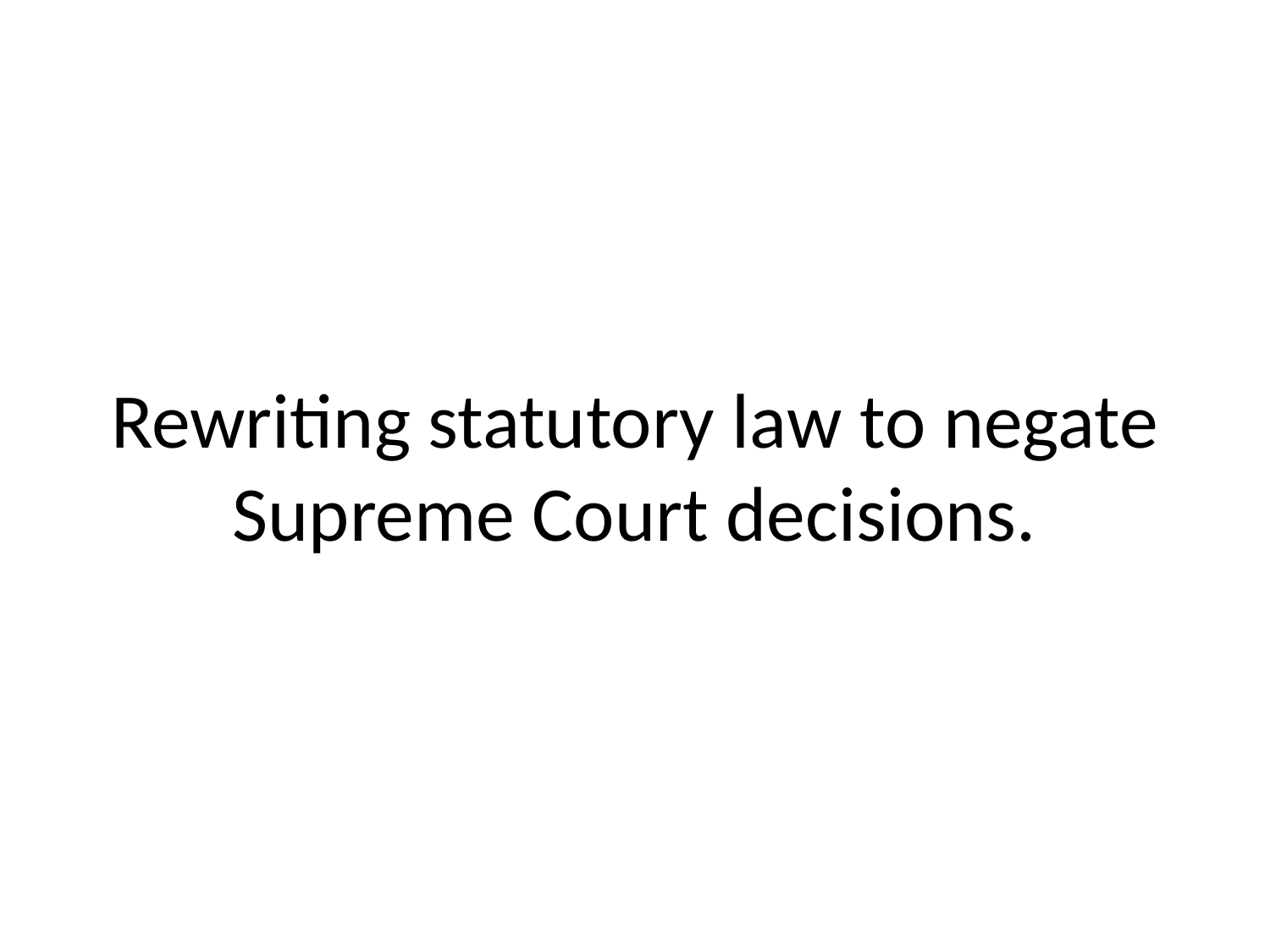

# Rewriting statutory law to negate Supreme Court decisions.